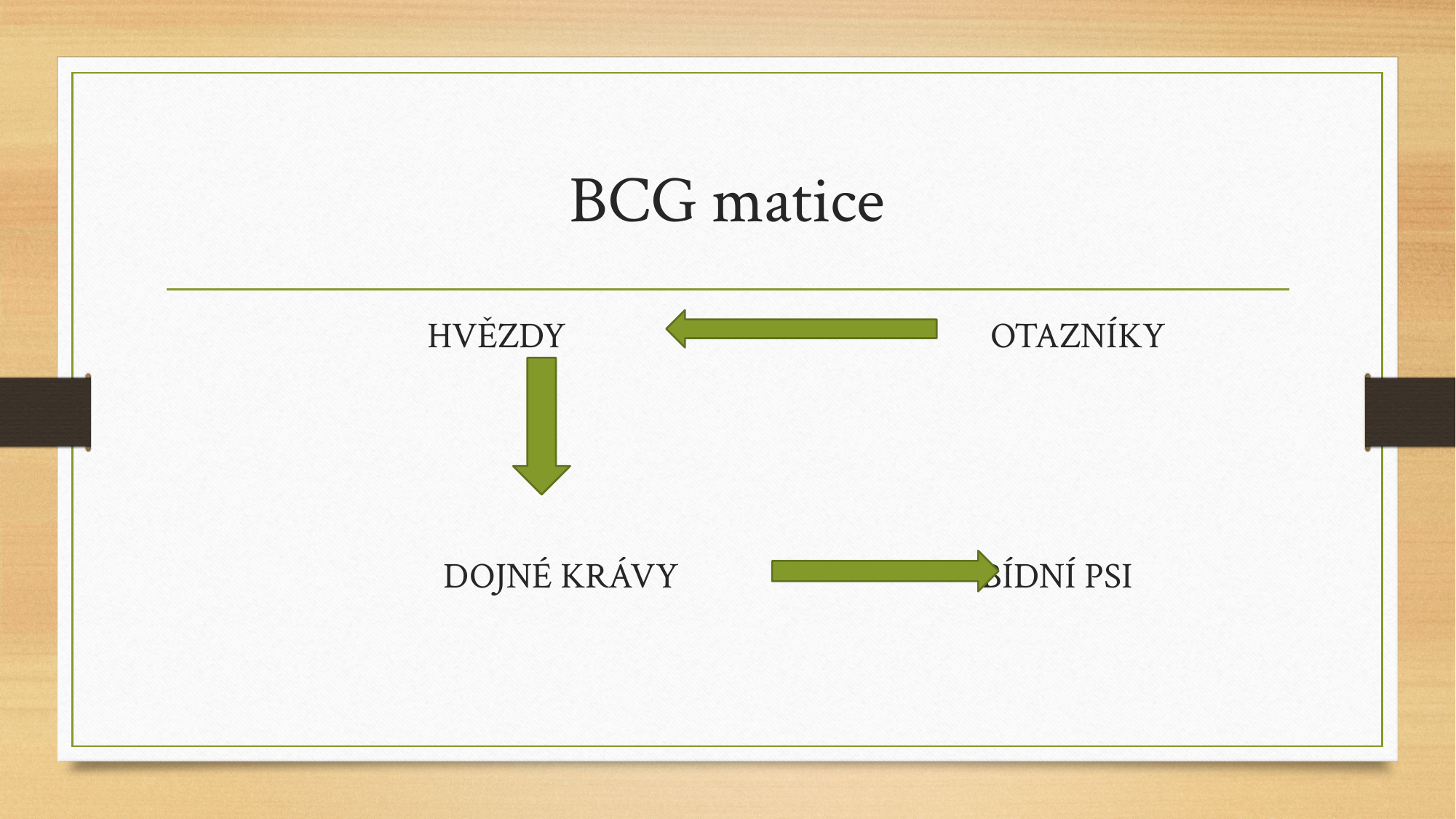

# BCG matice
                                HVĚZDY                                                    OTAZNÍKY

                                  DOJNÉ KRÁVY                                     Bídní psi